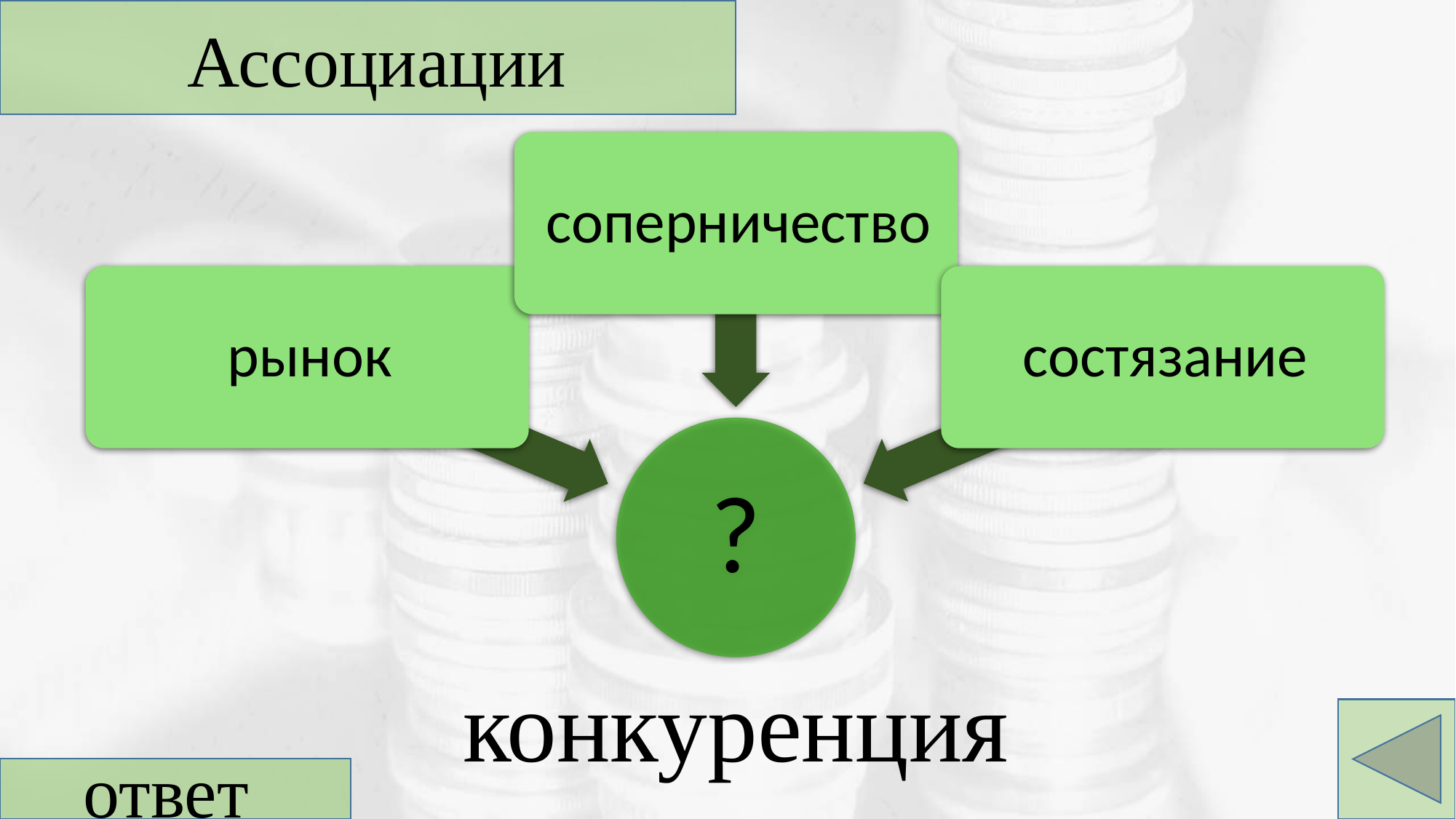

Ассоциации
?
рынок
соперничество
состязание
конкуренция

ответ